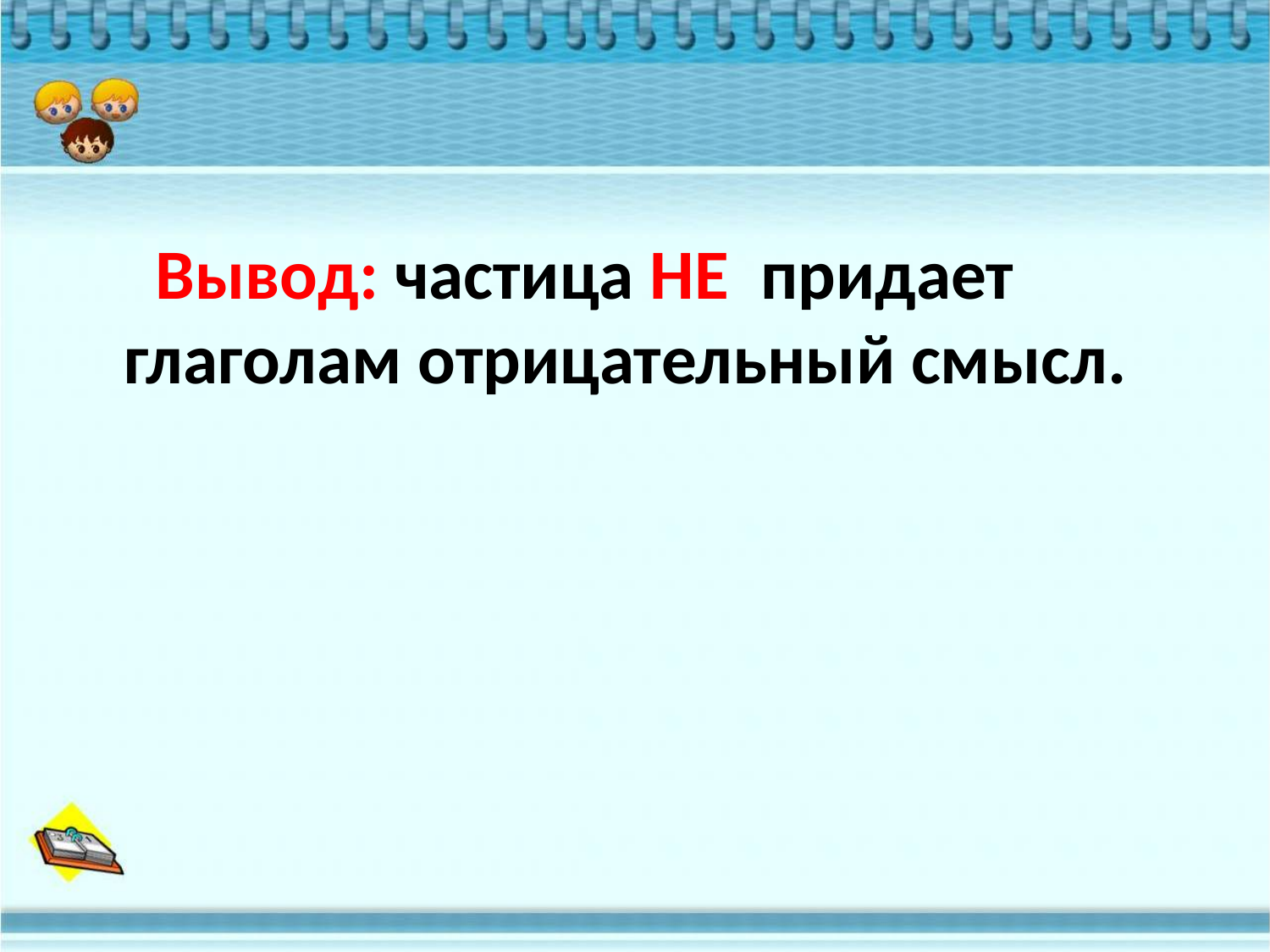

#
     Вывод: частица НЕ  придает глаголам отрицательный смысл.